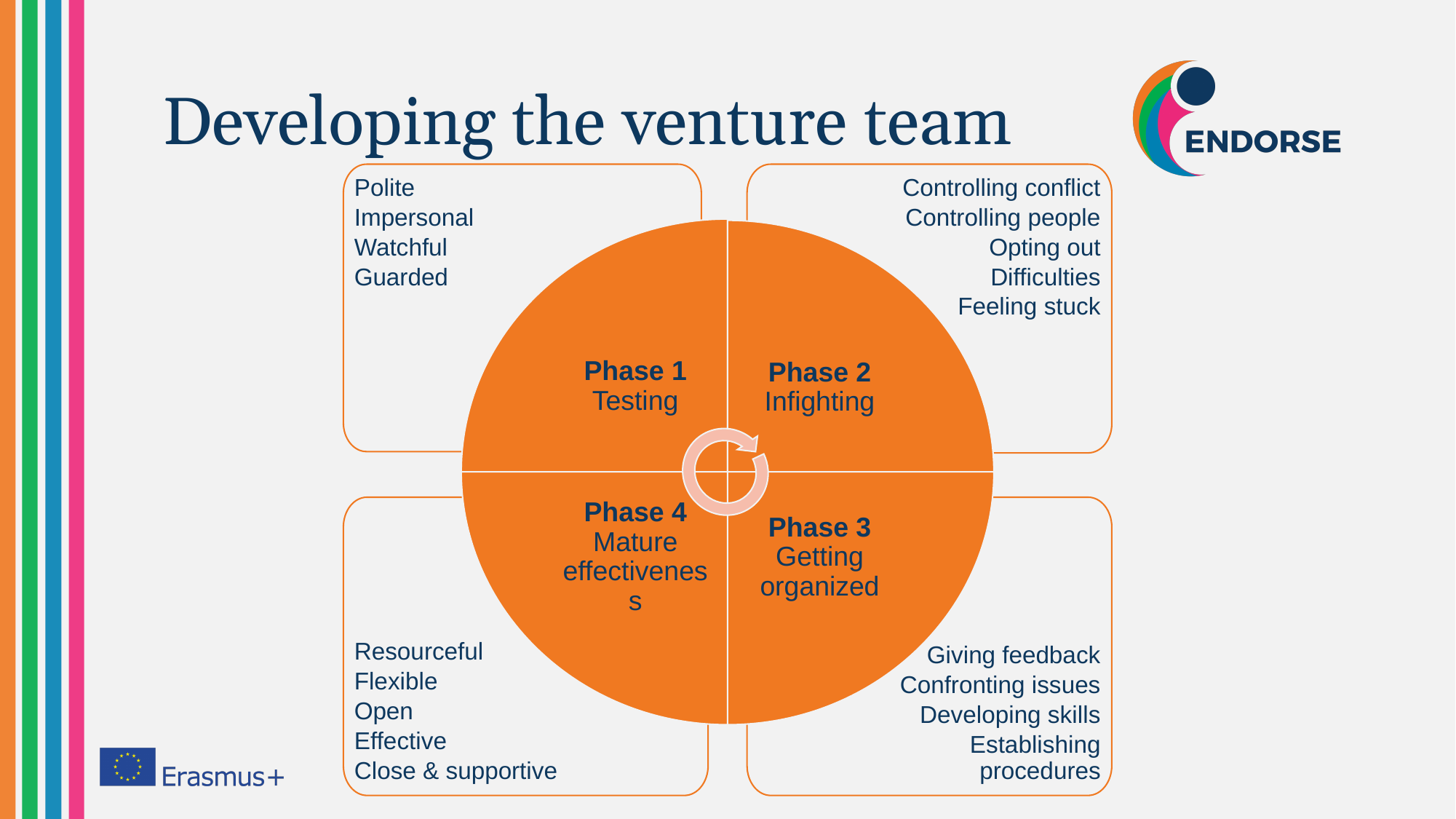

# Developing the venture team
Polite
Impersonal
Watchful
Guarded
Controlling conflict
Controlling people
Opting out
Difficulties
Feeling stuck
Phase 1
Testing
Phase 2
Infighting

Phase 4
Mature effectiveness
Phase 3
Getting organized
Resourceful
Flexible
Open
Effective
Close & supportive
Giving feedback
Confronting issues
Developing skills
Establishing procedures